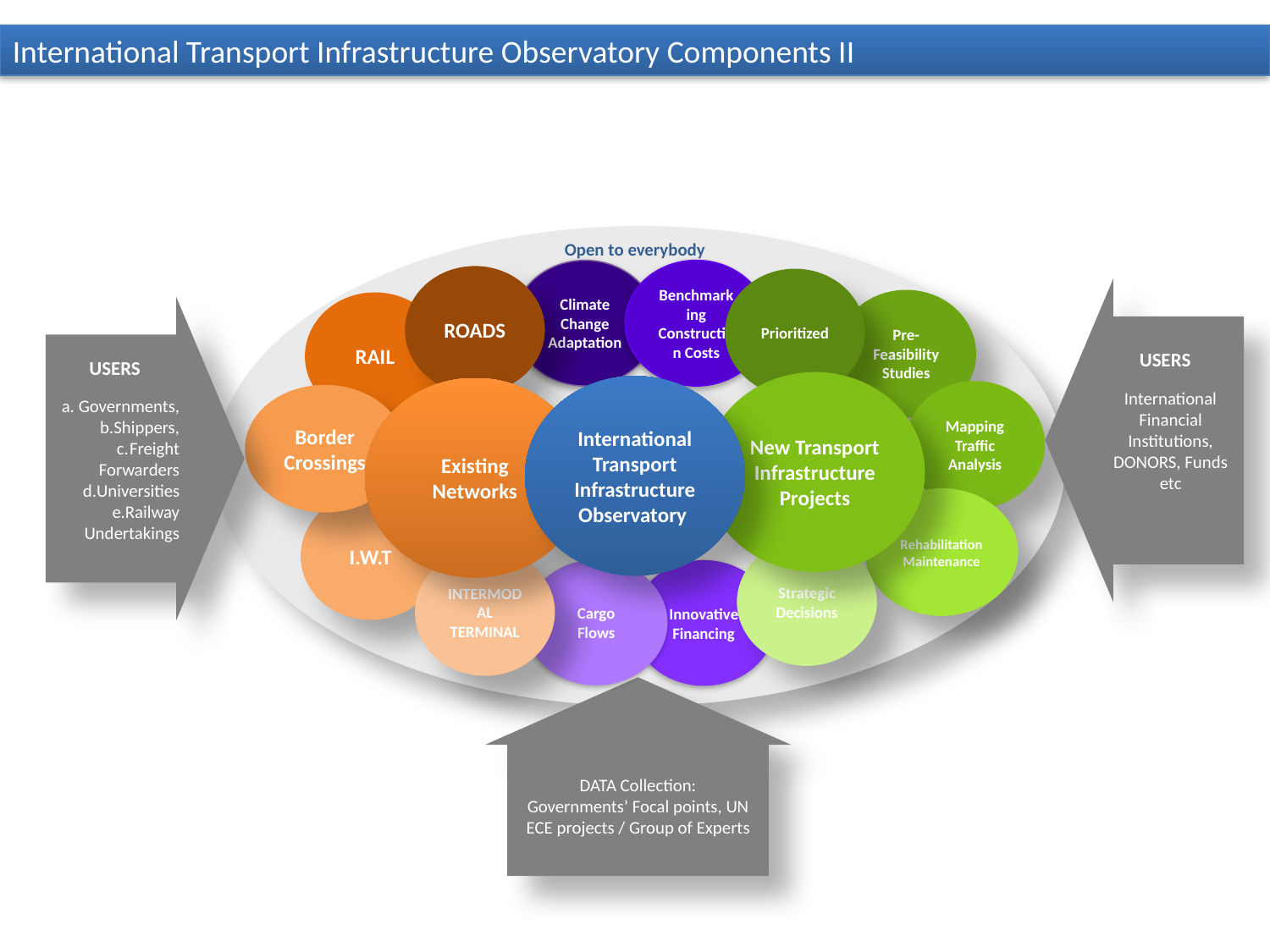

International Transport Infrastructure Observatory Components II

Open to everybody
Climate Change Adaptation
Benchmarking Construction Costs
ROADS
Prioritized
Pre-Feasibility Studies
RAIL
International Financial Institutions, DONORS, Funds etc
USERS
USERS

 Governments,
Shippers,
Freight Forwarders
Universities
Railway Undertakings
New Transport Infrastructure Projects
International Transport Infrastructure Observatory
Existing Networks
Mapping Traffic Analysis
Border Crossings
Rehabilitation
Maintenance
I.W.T
Strategic Decisions
INTERMODAL
TERMINAL
Cargo Flows
Innovative Financing
DATA Collection:
Governments’ Focal points, UN ECE projects / Group of Experts